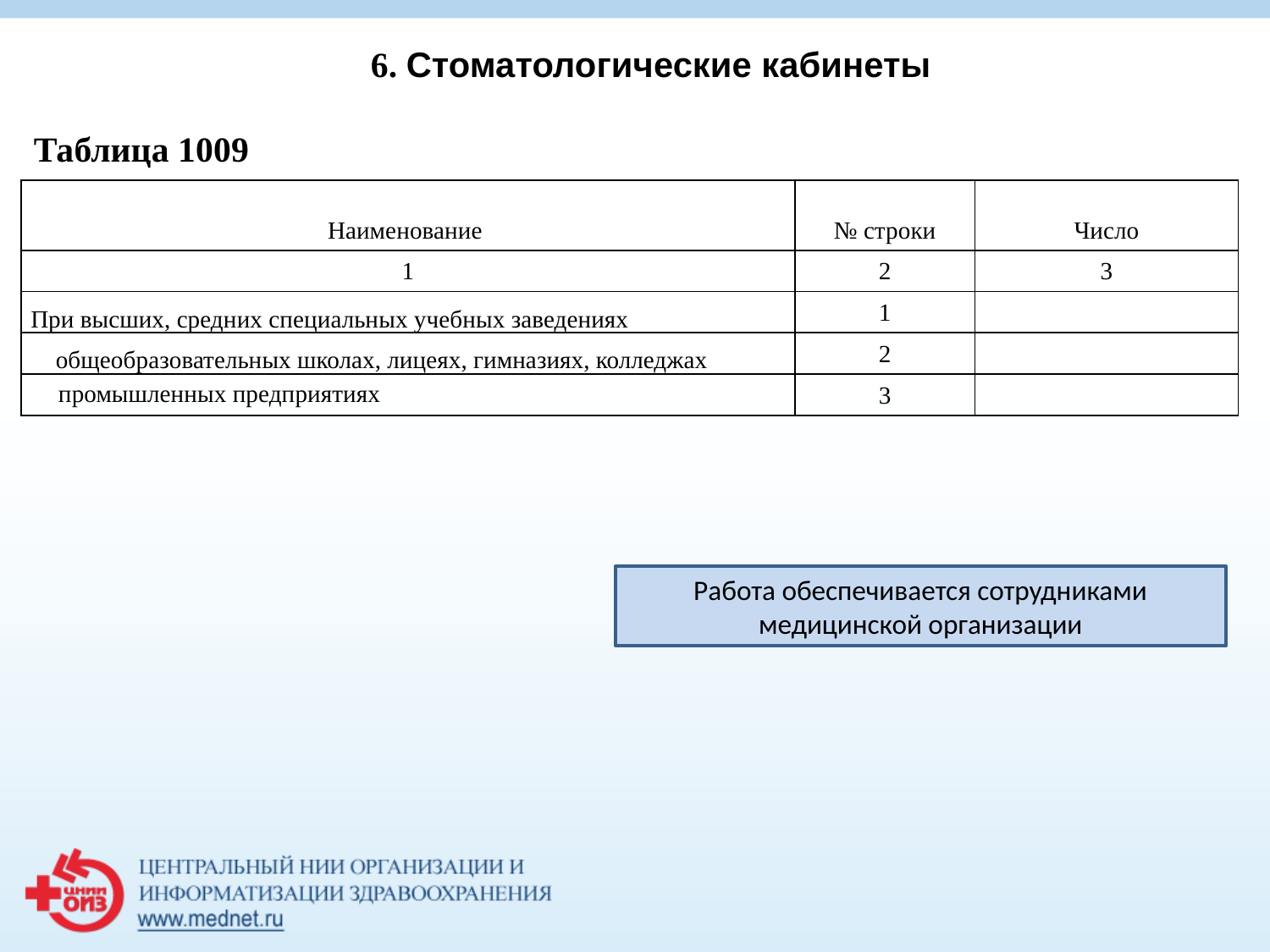

6. Стоматологические кабинеты
Таблица 1009
| Наименование | № строки | Число |
| --- | --- | --- |
| 1 | 2 | 3 |
| При высших, средних специальных учебных заведениях | 1 |  |
| общеобразовательных школах, лицеях, гимназиях, колледжах | 2 |  |
| промышленных предприятиях | 3 |  |
Работа обеспечивается сотрудниками медицинской организации